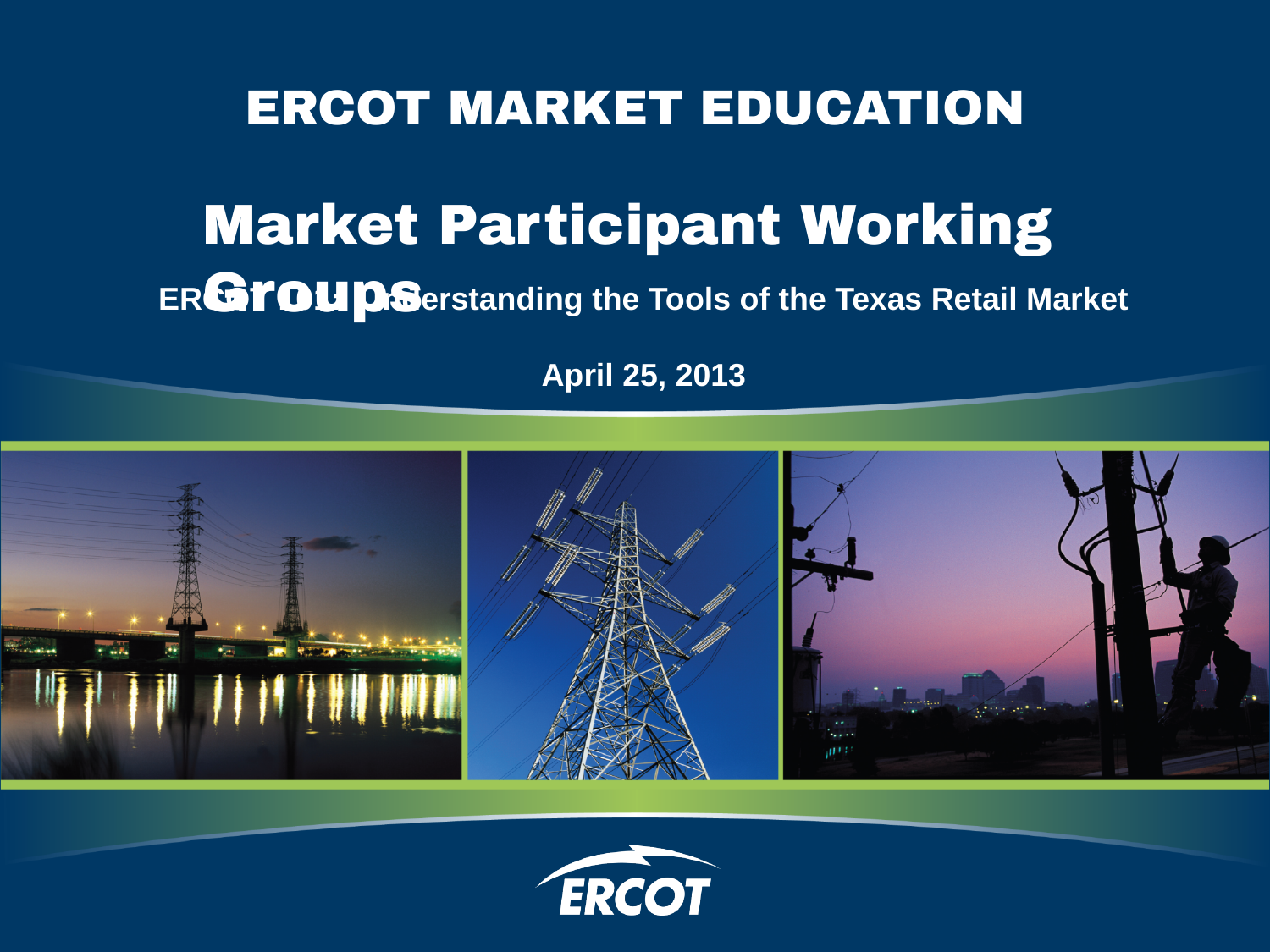

# ERCOT MARKET EDUCATION
Market Participant Working Groups
ERCOT 101:  Understanding the Tools of the Texas Retail Market
April 25, 2013